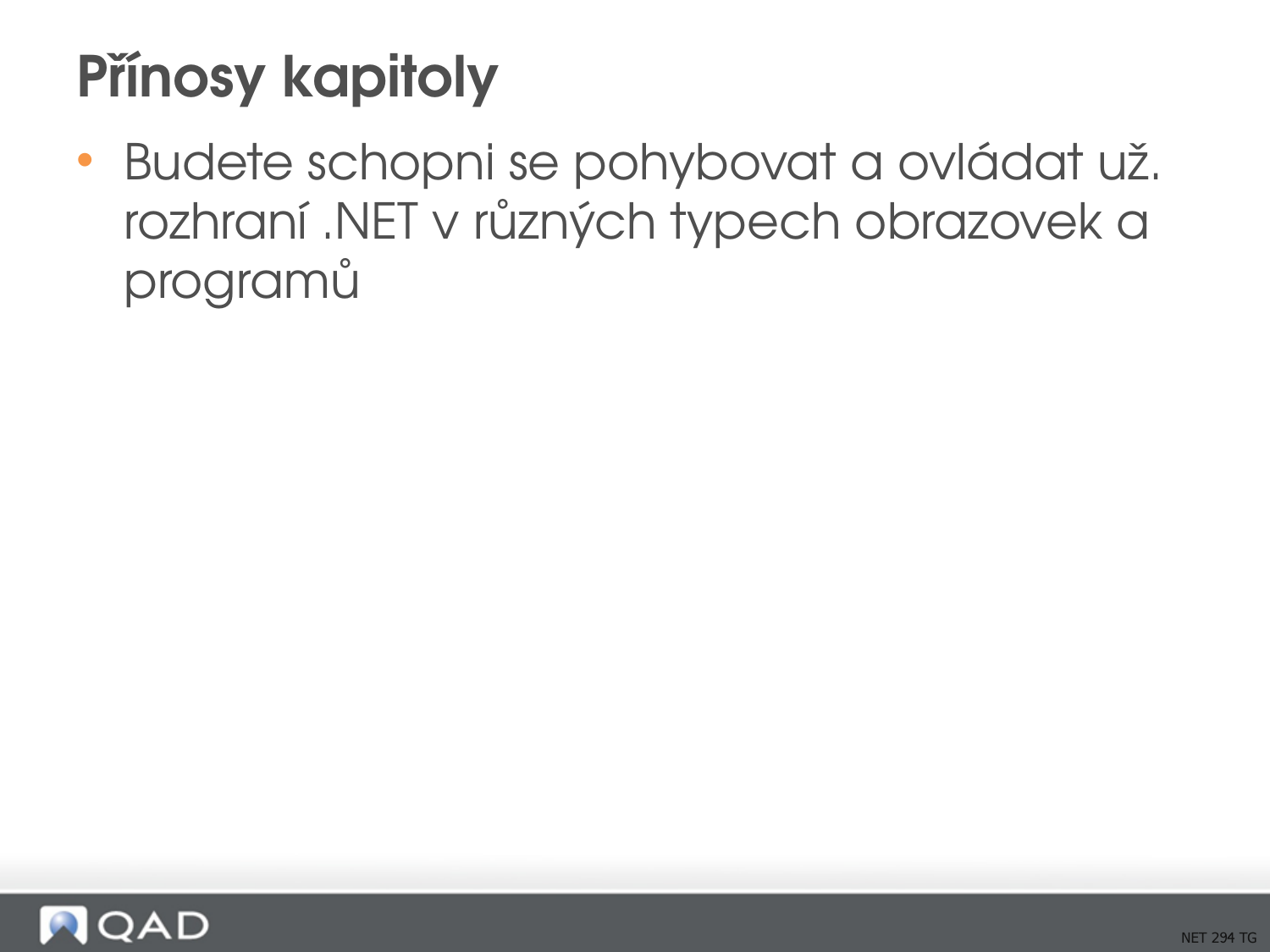

# Přínosy kapitoly
Budete schopni se pohybovat a ovládat už. rozhraní .NET v různých typech obrazovek a programů
NET 294 TG